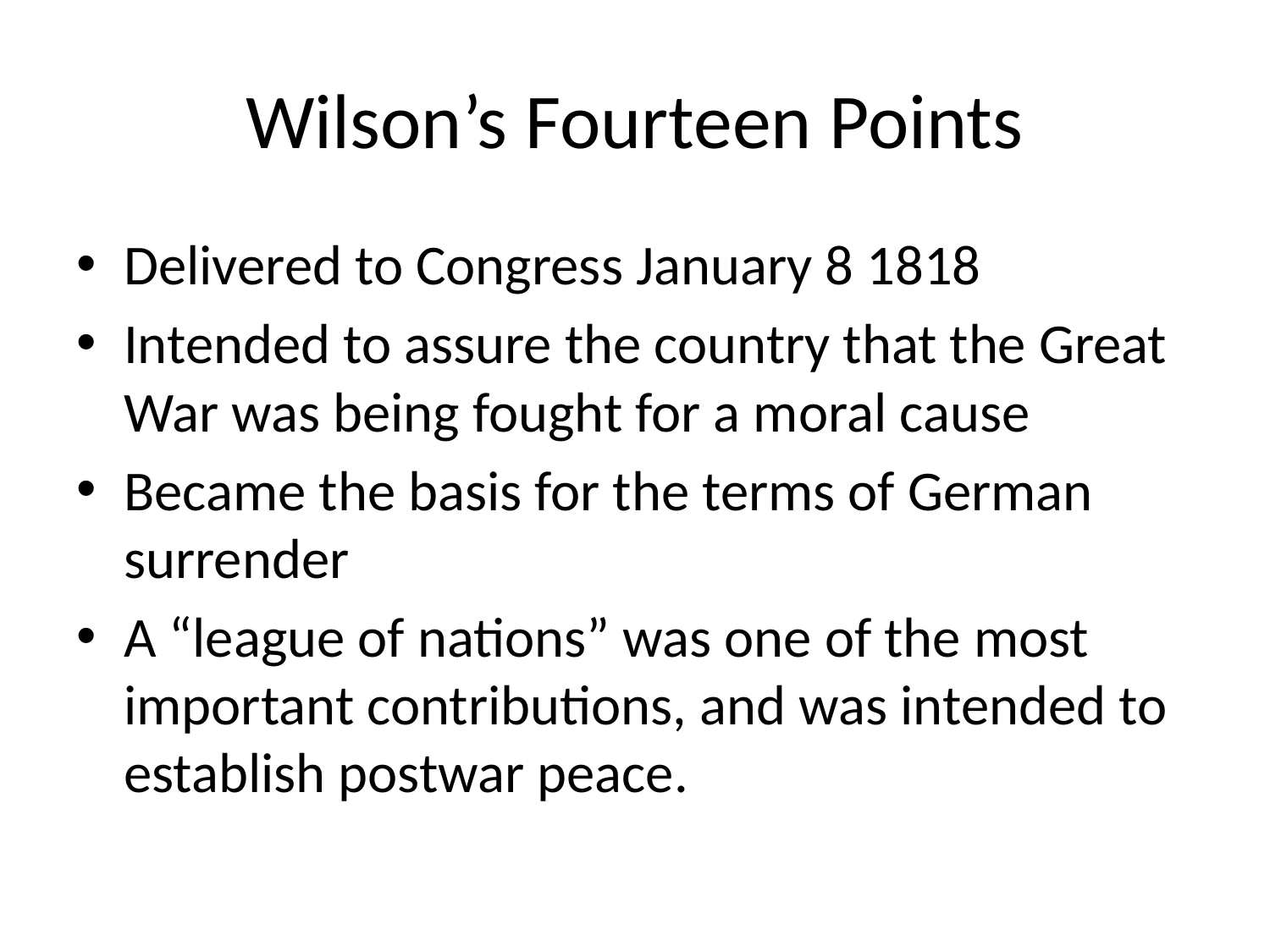

# Wilson’s Fourteen Points
Delivered to Congress January 8 1818
Intended to assure the country that the Great War was being fought for a moral cause
Became the basis for the terms of German surrender
A “league of nations” was one of the most important contributions, and was intended to establish postwar peace.